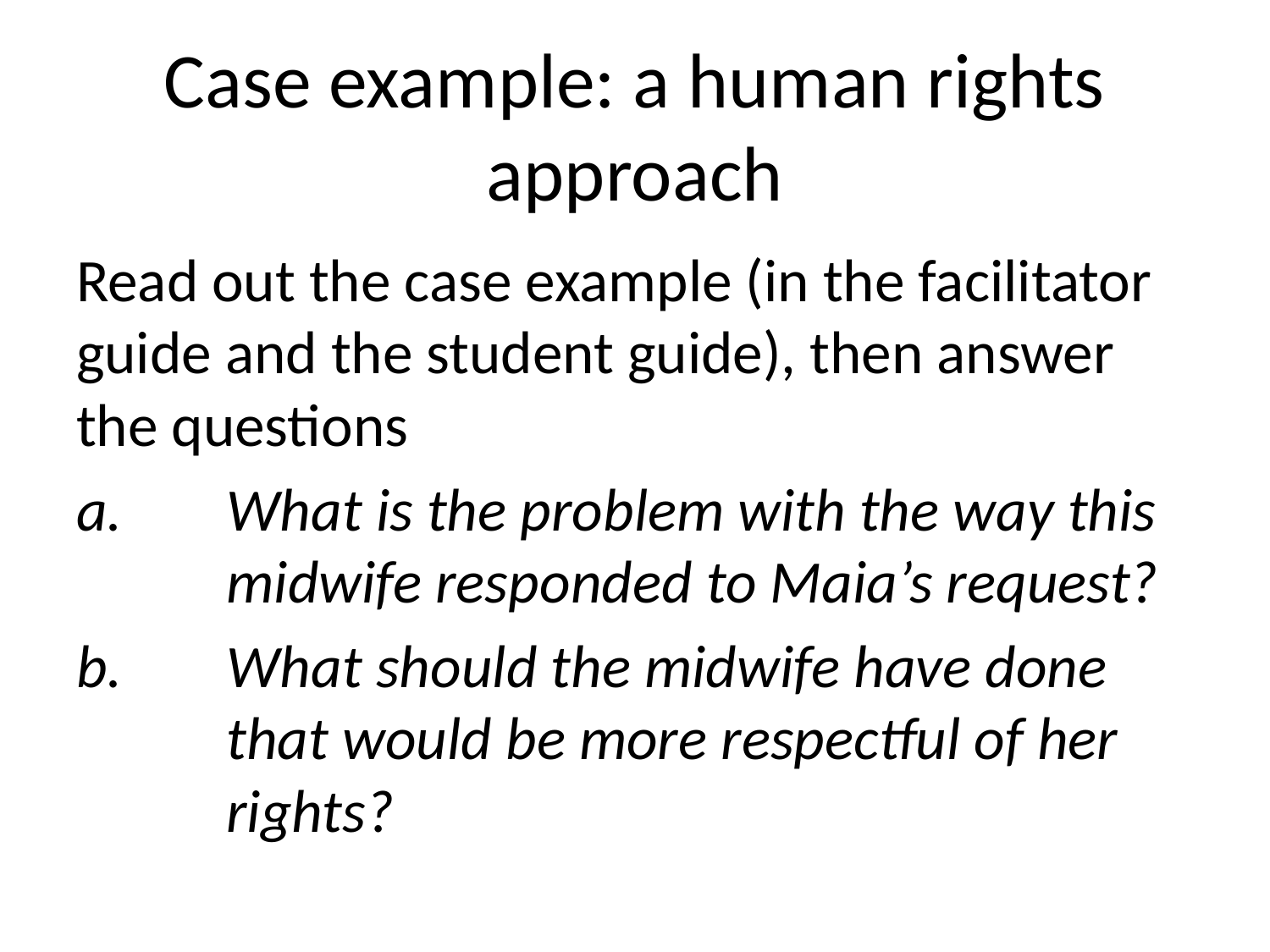

# Case example: a human rights approach
Read out the case example (in the facilitator guide and the student guide), then answer the questions
What is the problem with the way this midwife responded to Maia’s request?
What should the midwife have done that would be more respectful of her rights?